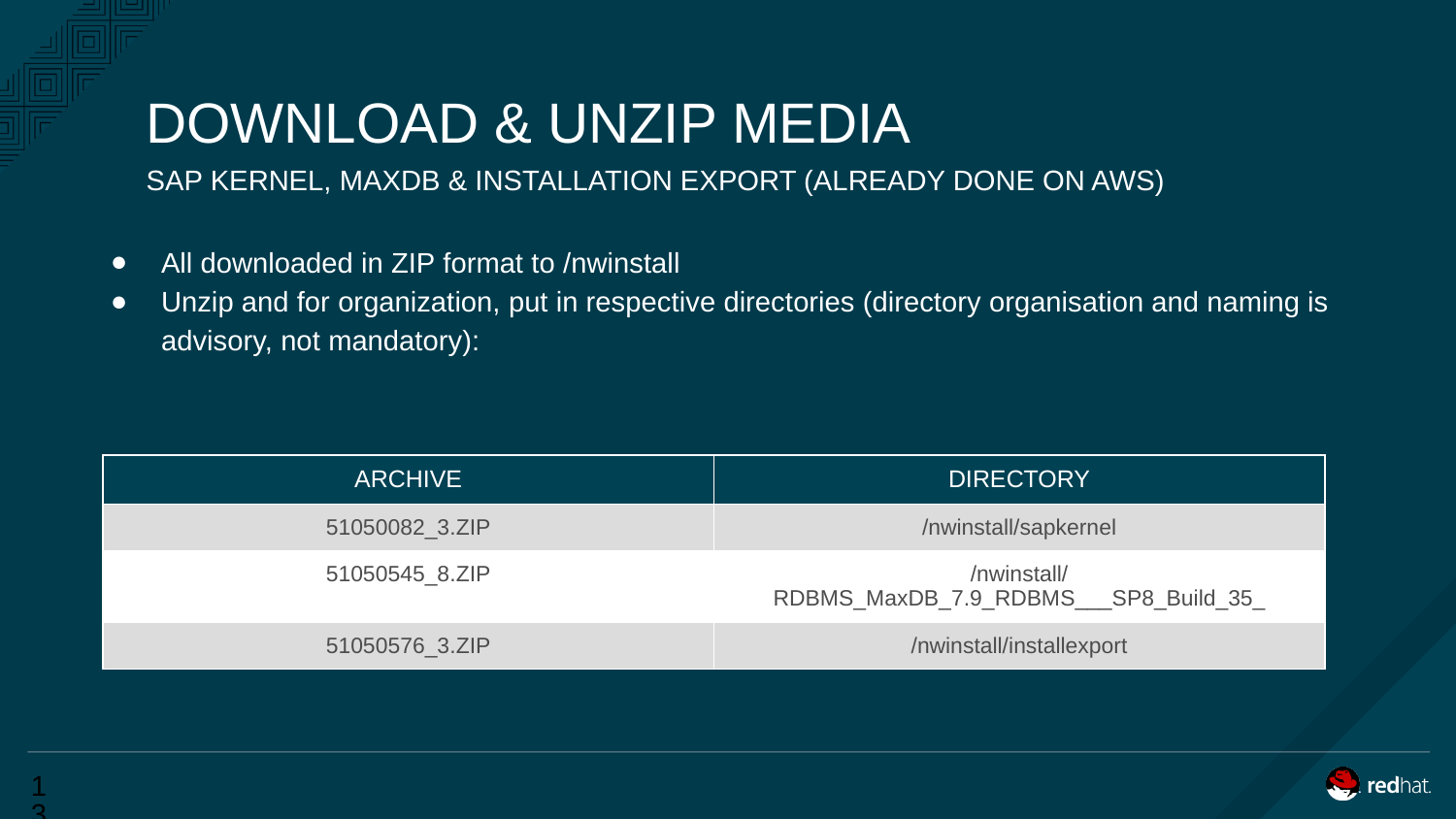

# DOWNLOAD & UNZIP MEDIA
SAP KERNEL, MAXDB & INSTALLATION EXPORT (ALREADY DONE ON AWS)
All downloaded in ZIP format to /nwinstall
Unzip and for organization, put in respective directories (directory organisation and naming is advisory, not mandatory):

| ARCHIVE | DIRECTORY |
| --- | --- |
| 51050082\_3.ZIP | /nwinstall/sapkernel |
| 51050545\_8.ZIP | /nwinstall/RDBMS\_MaxDB\_7.9\_RDBMS\_\_\_SP8\_Build\_35\_ |
| 51050576\_3.ZIP | /nwinstall/installexport |
13